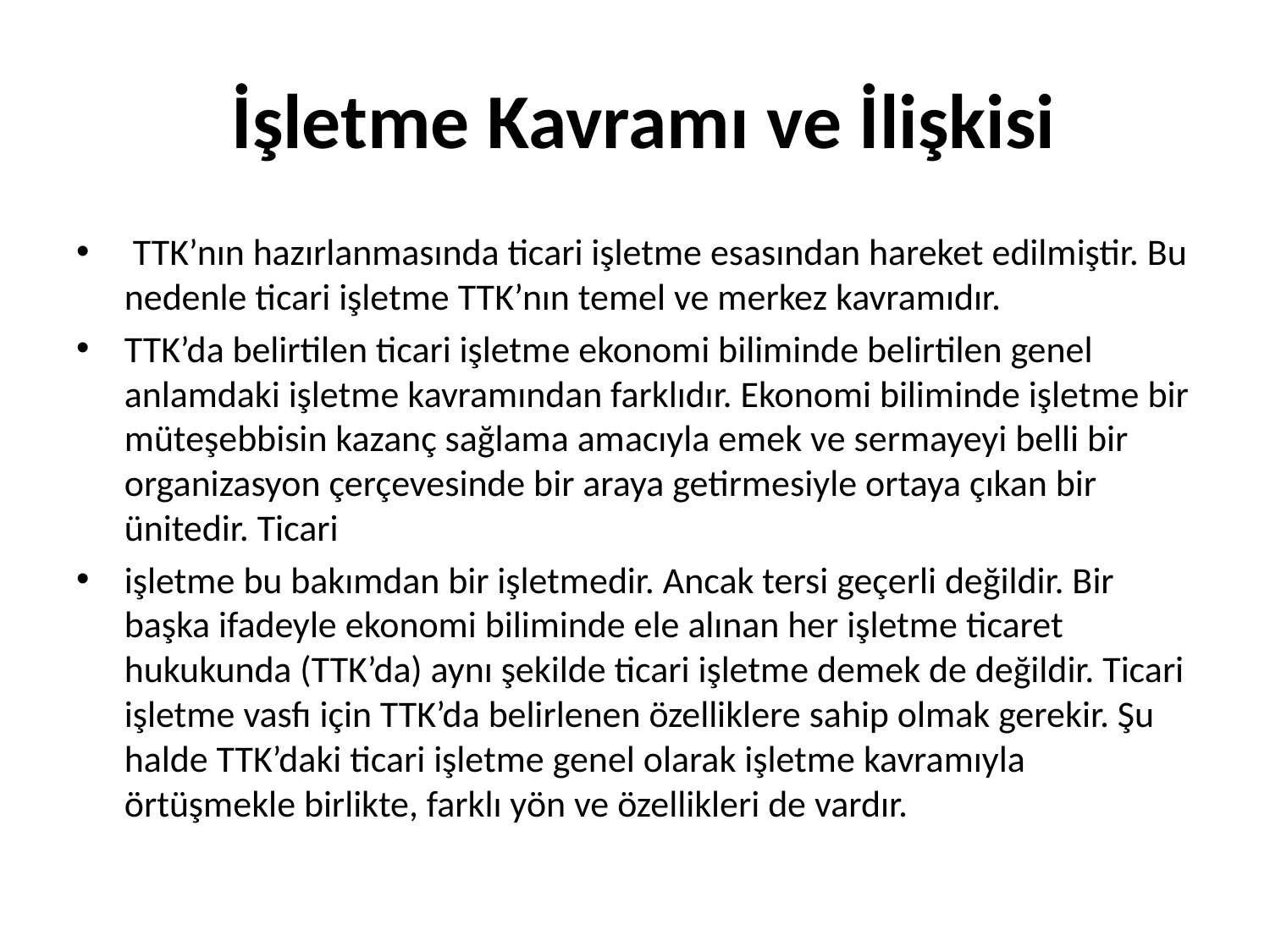

# İşletme Kavramı ve İlişkisi
 TTK’nın hazırlanmasında ticari işletme esasından hareket edilmiştir. Bu nedenle ticari işletme TTK’nın temel ve merkez kavramıdır.
TTK’da belirtilen ticari işletme ekonomi biliminde belirtilen genel anlamdaki işletme kavramından farklıdır. Ekonomi biliminde işletme bir müteşebbisin kazanç sağlama amacıyla emek ve sermayeyi belli bir organizasyon çerçevesinde bir araya getirmesiyle ortaya çıkan bir ünitedir. Ticari
işletme bu bakımdan bir işletmedir. Ancak tersi geçerli değildir. Bir başka ifadeyle ekonomi biliminde ele alınan her işletme ticaret hukukunda (TTK’da) aynı şekilde ticari işletme demek de değildir. Ticari işletme vasfı için TTK’da belirlenen özelliklere sahip olmak gerekir. Şu halde TTK’daki ticari işletme genel olarak işletme kavramıyla örtüşmekle birlikte, farklı yön ve özellikleri de vardır.